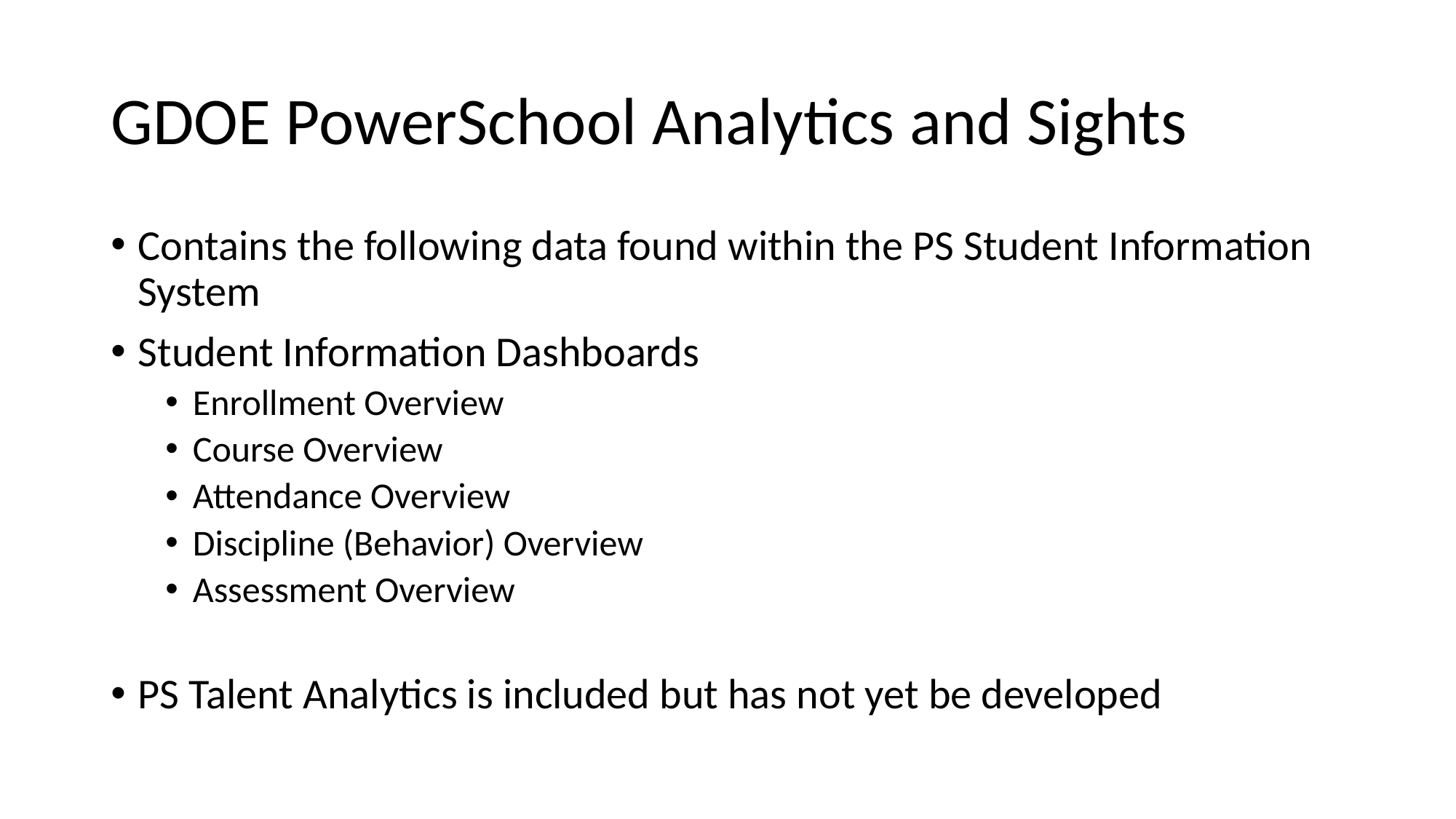

# GDOE PowerSchool Analytics and Sights
Contains the following data found within the PS Student Information System
Student Information Dashboards
Enrollment Overview
Course Overview
Attendance Overview
Discipline (Behavior) Overview
Assessment Overview

PS Talent Analytics is included but has not yet be developed